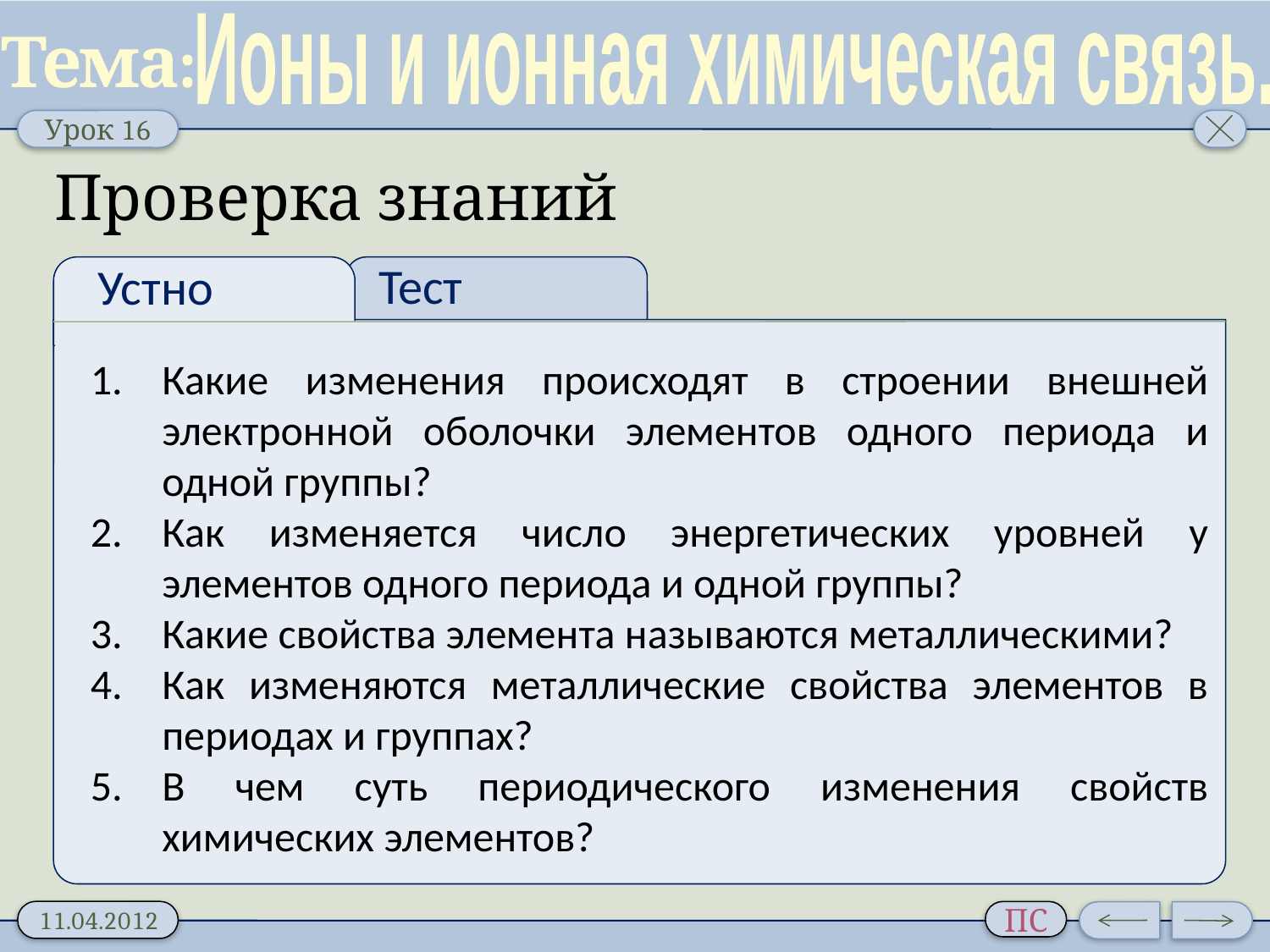

Ионы и ионная химическая связь.
Проверка знаний
Тест
Устно

Какие изменения происходят в строении внешней электронной оболочки элементов одного периода и одной группы?
Как изменяется число энергетических уровней у элементов одного периода и одной группы?
Какие свойства элемента называются металлическими?
Как изменяются металлические свойства элементов в периодах и группах?
В чем суть периодического изменения свойств химических элементов?